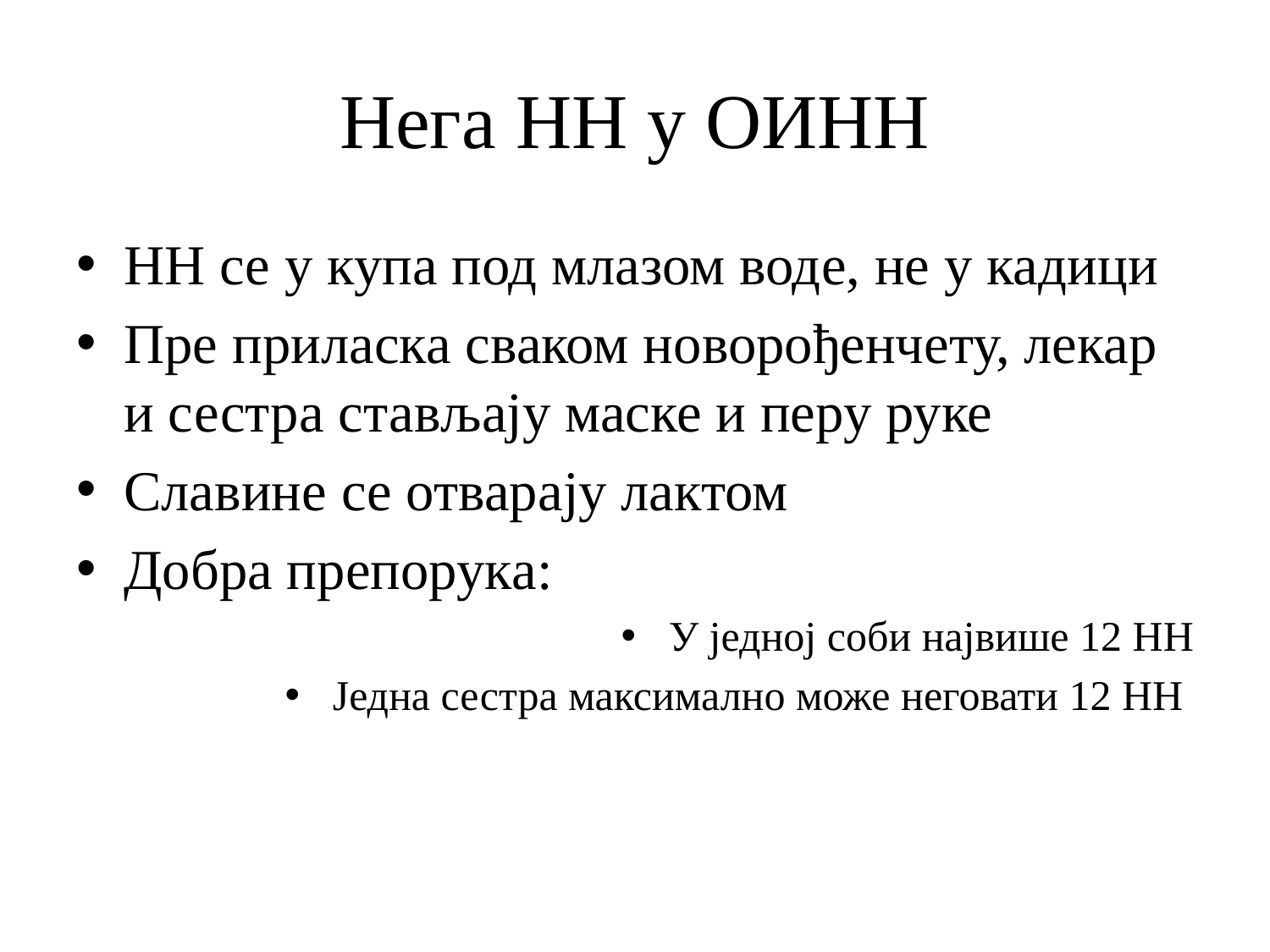

# Нега НН у ОИНН
НН се у купа под млазом воде, не у кадици
Пре приласка сваком новорођенчету, лекар и сестра стављају маске и перу руке
Славине се отварају лактом
Добра препорука:
У једној соби највише 12 НН
Једна сестра максимално може неговати 12 НН